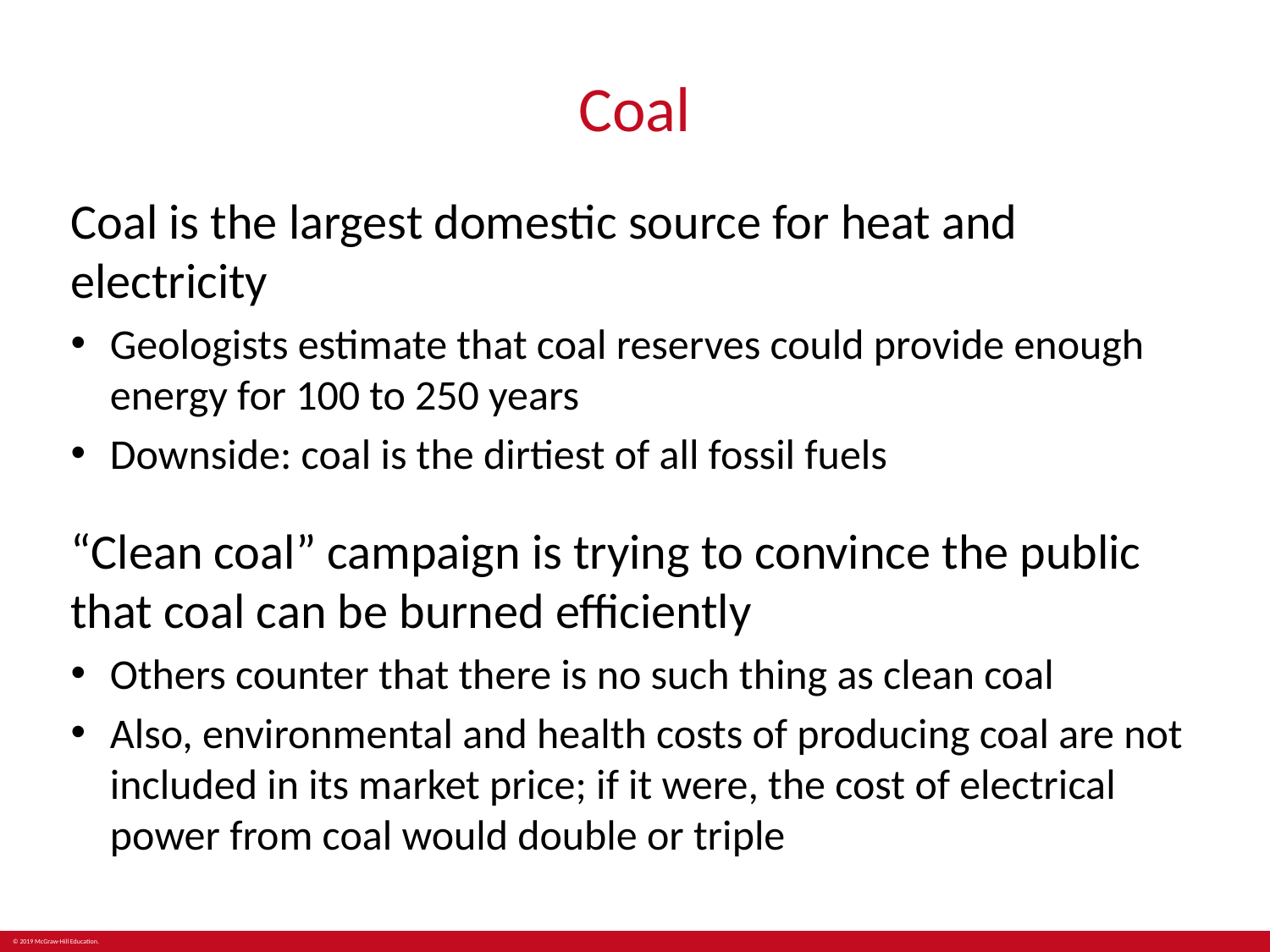

# Coal
Coal is the largest domestic source for heat and electricity
Geologists estimate that coal reserves could provide enough energy for 100 to 250 years
Downside: coal is the dirtiest of all fossil fuels
“Clean coal” campaign is trying to convince the public that coal can be burned efficiently
Others counter that there is no such thing as clean coal
Also, environmental and health costs of producing coal are not included in its market price; if it were, the cost of electrical power from coal would double or triple